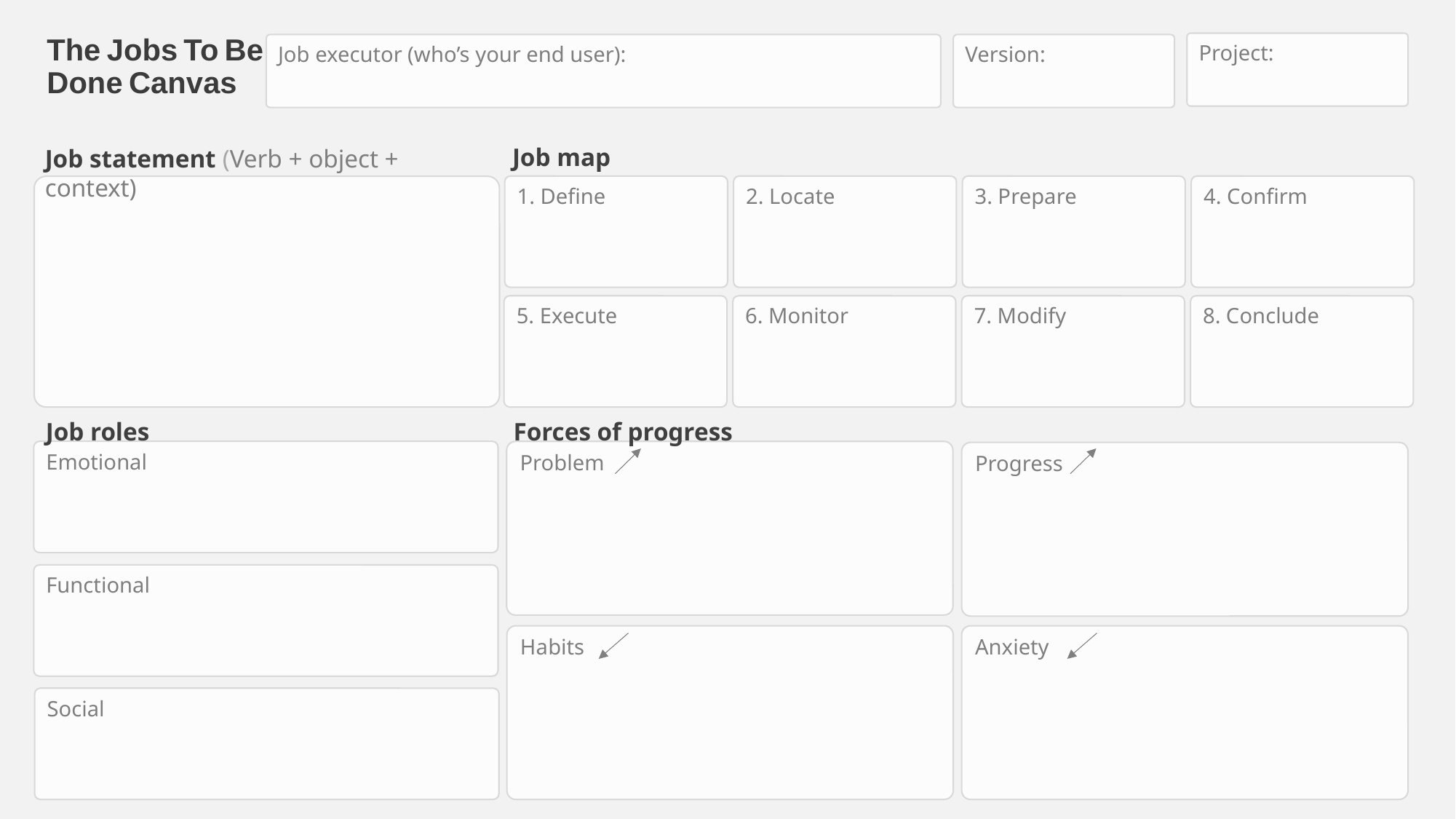

The Jobs To Be Done Canvas
Project:
Version:
Job executor (who’s your end user):
Job map
Job statement (Verb + object + context)

1. Define
2. Locate
3. Prepare
4. Confirm

5. Execute
6. Monitor
7. Modify
8. Conclude
Job roles
Forces of progress
Problem
Emotional
Progress
Functional
Habits
Anxiety
Social